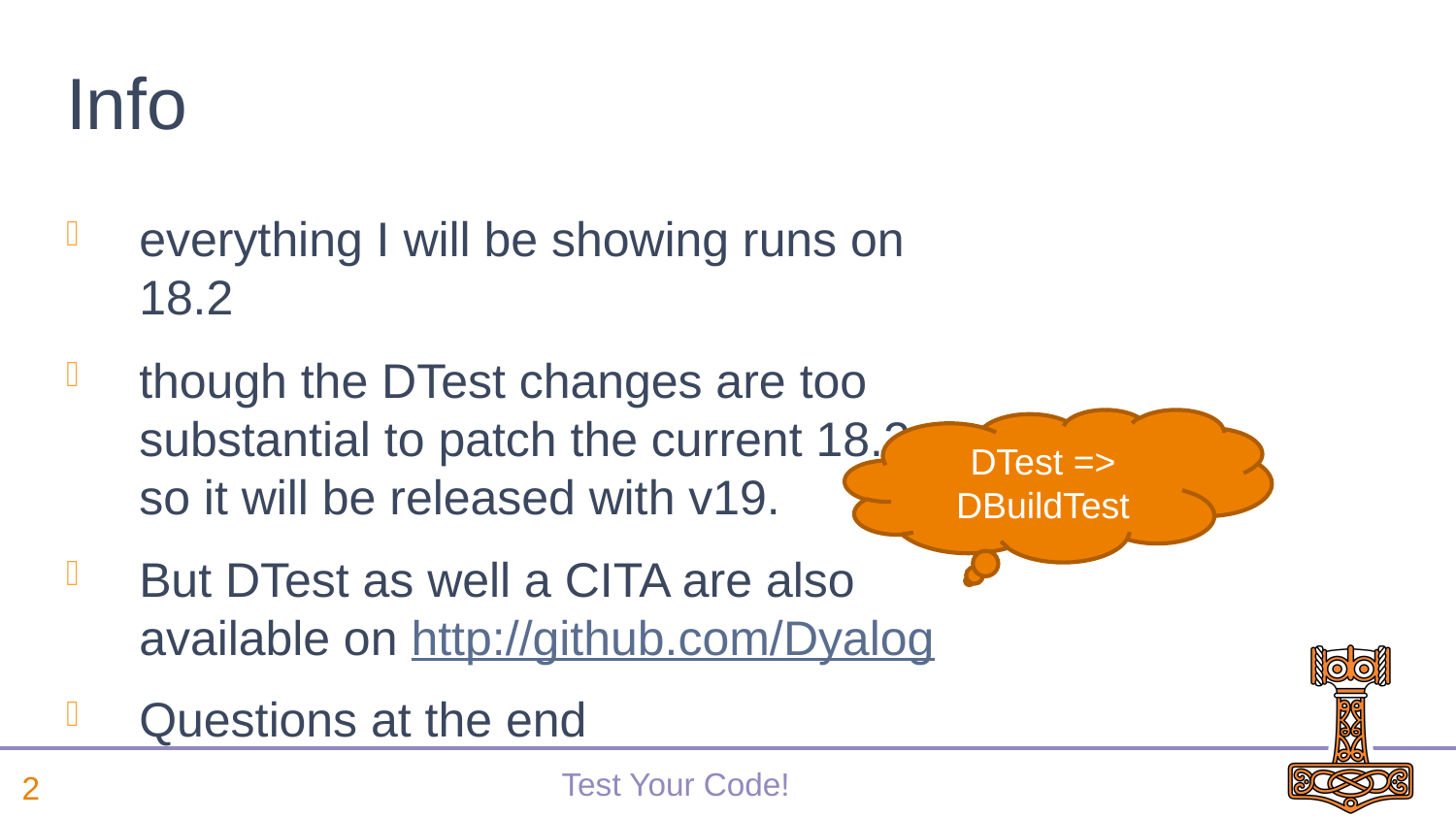

# Info
everything I will be showing runs on 18.2
though the DTest changes are too substantial to patch the current 18.2 – so it will be released with v19.
But DTest as well a CITA are also available on http://github.com/Dyalog
Questions at the end

DTest => DBuildTest